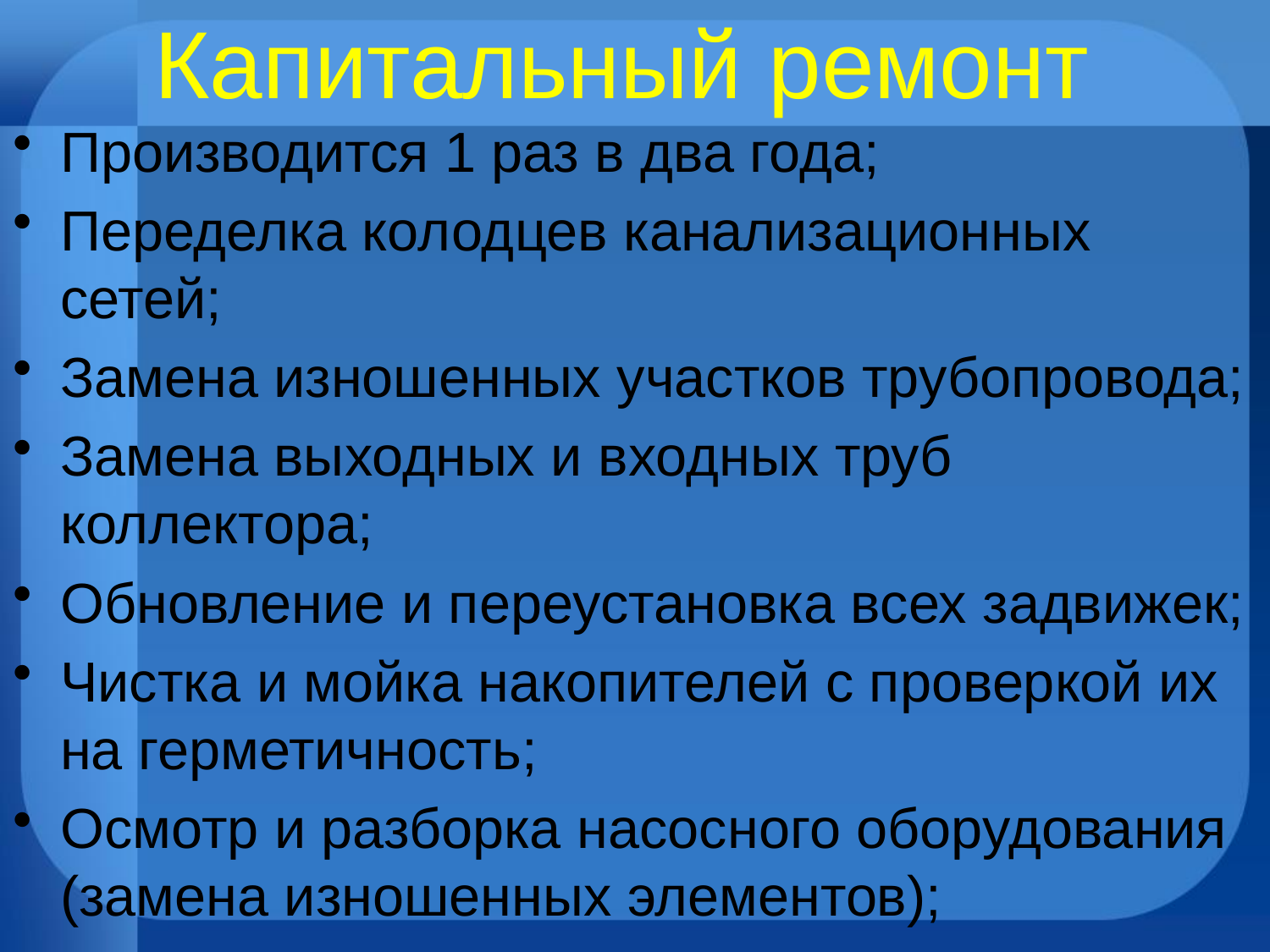

# Капитальный ремонт
Производится 1 раз в два года;
Переделка колодцев канализационных сетей;
Замена изношенных участков трубопровода;
Замена выходных и входных труб коллектора;
Обновление и переустановка всех задвижек;
Чистка и мойка накопителей с проверкой их на герметичность;
Осмотр и разборка насосного оборудования (замена изношенных элементов);